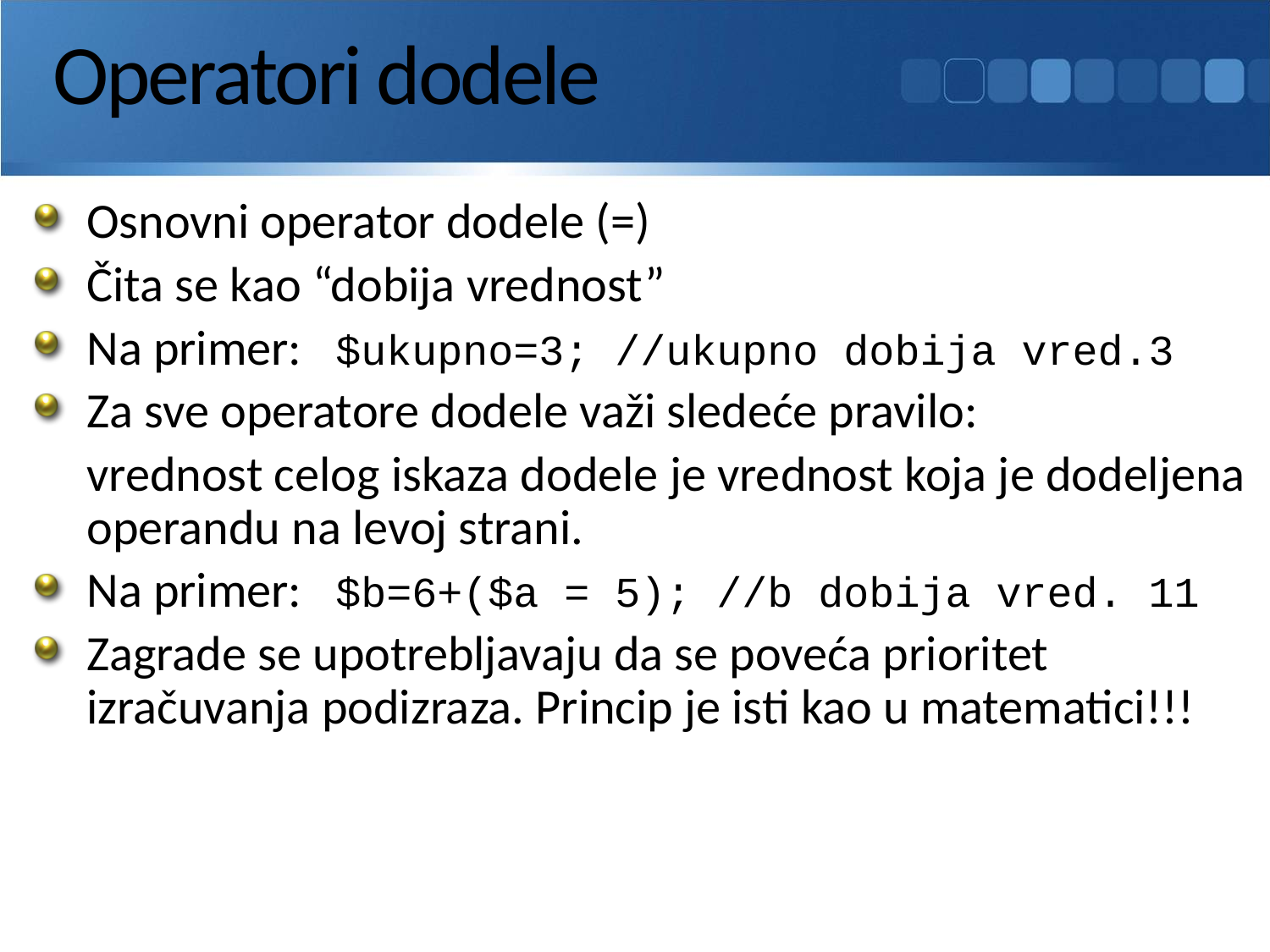

# Operatori dodele
Osnovni operator dodele (=)
Čita se kao “dobija vrednost”
Na primer:   $ukupno=3; //ukupno dobija vred.3
Za sve operatore dodele važi sledeće pravilo:
	vrednost celog iskaza dodele je vrednost koja je dodeljena operandu na levoj strani.
Na primer:   $b=6+($a = 5); //b dobija vred. 11
Zagrade se upotrebljavaju da se poveća prioritet izračuvanja podizraza. Princip je isti kao u matematici!!!
Uvod u PHP
83